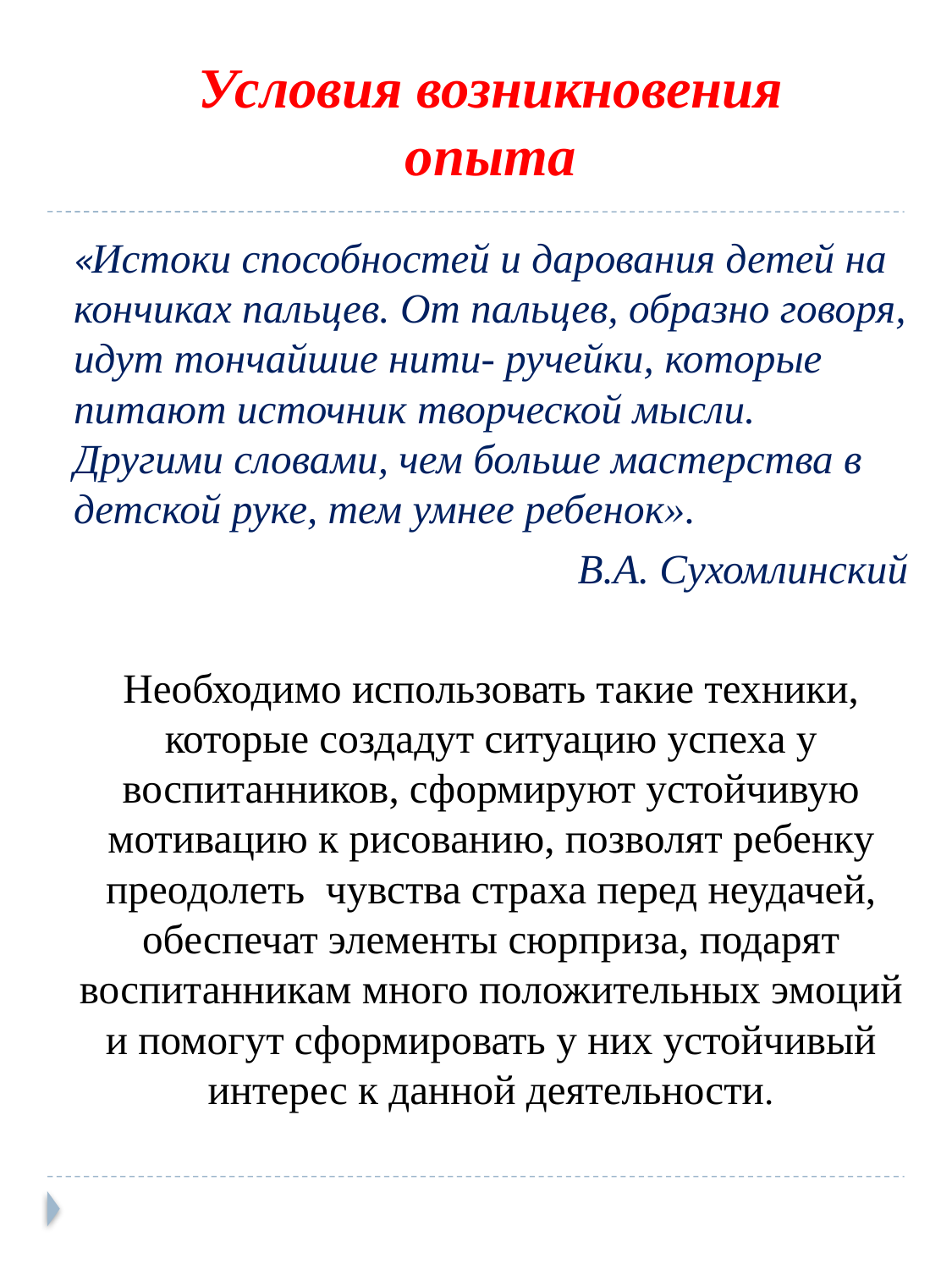

Условия возникновения
опыта
«Истоки способностей и дарования детей на кончиках пальцев. От пальцев, образно говоря, идут тончайшие нити- ручейки, которые питают источник творческой мысли. Другими словами, чем больше мастерства в детской руке, тем умнее ребенок».
В.А. Сухомлинский

Необходимо использовать такие техники, которые создадут ситуацию успеха у воспитанников, сформируют устойчивую мотивацию к рисованию, позволят ребенку преодолеть  чувства страха перед неудачей, обеспечат элементы сюрприза, подарят воспитанникам много положительных эмоций и помогут сформировать у них устойчивый интерес к данной деятельности.